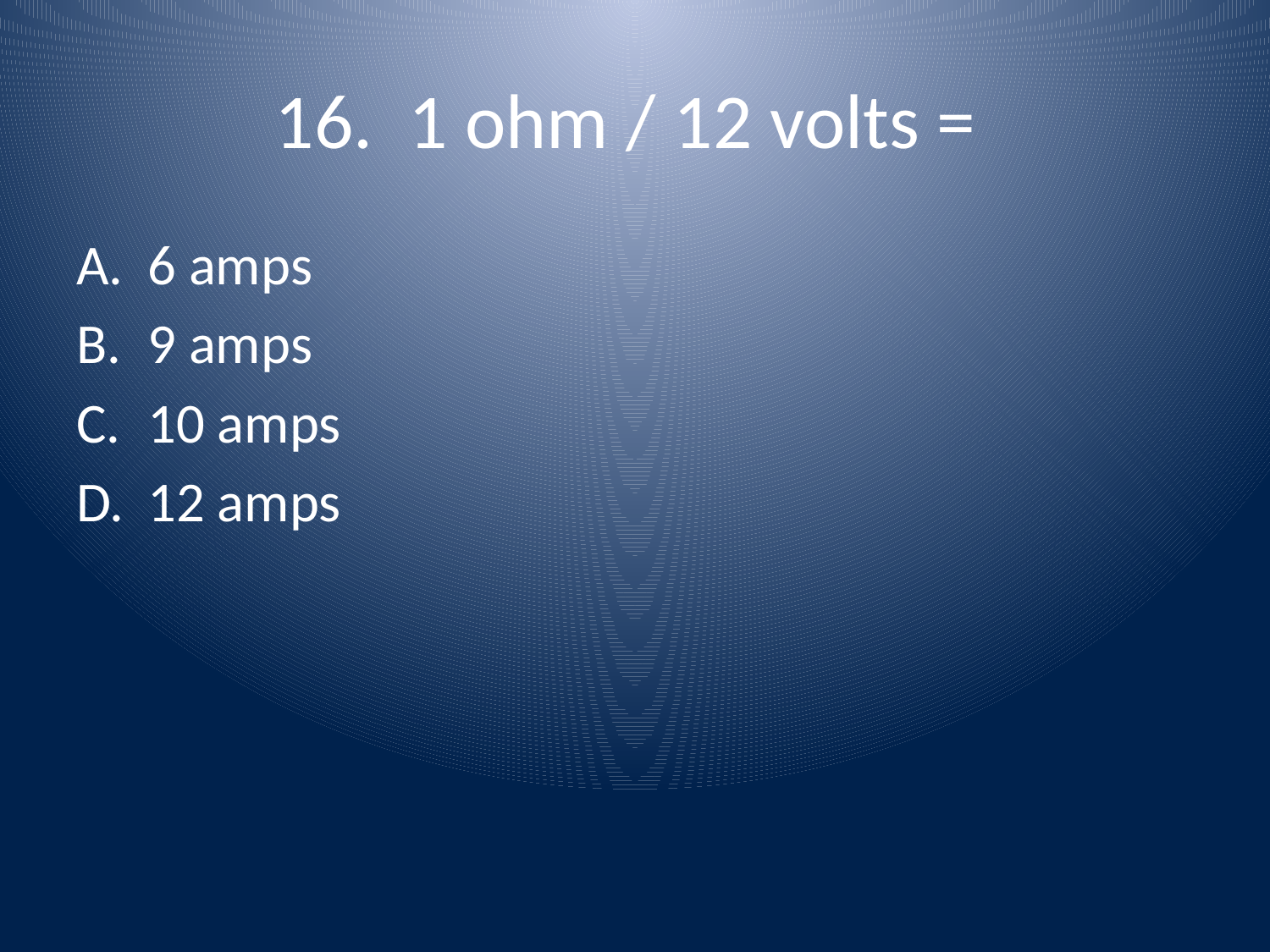

# 16.  1 ohm / 12 volts =
6 amps
9 amps
10 amps
12 amps